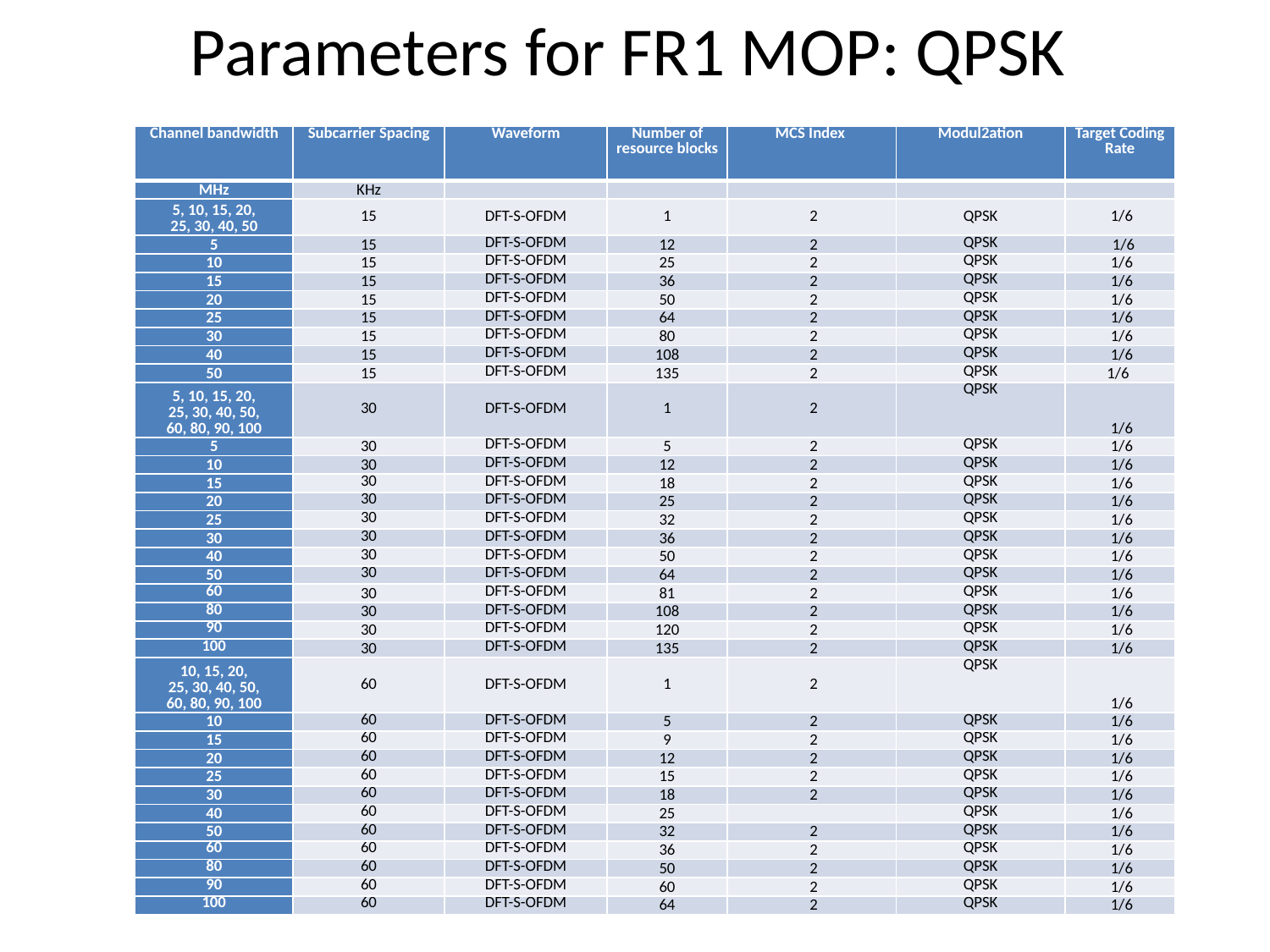

# Parameters for FR1 MOP: QPSK
| Channel bandwidth | Subcarrier Spacing | Waveform | Number of resource blocks | MCS Index | Modul2ation | Target Coding Rate |
| --- | --- | --- | --- | --- | --- | --- |
| MHz | KHz |  |  |  |  |  |
| 5, 10, 15, 20, 25, 30, 40, 50 | 15 | DFT-S-OFDM | 1 | 2 | QPSK | 1/6 |
| 5 | 15 | DFT-S-OFDM | 12 | 2 | QPSK | 1/6 |
| 10 | 15 | DFT-S-OFDM | 25 | 2 | QPSK | 1/6 |
| 15 | 15 | DFT-S-OFDM | 36 | 2 | QPSK | 1/6 |
| 20 | 15 | DFT-S-OFDM | 50 | 2 | QPSK | 1/6 |
| 25 | 15 | DFT-S-OFDM | 64 | 2 | QPSK | 1/6 |
| 30 | 15 | DFT-S-OFDM | 80 | 2 | QPSK | 1/6 |
| 40 | 15 | DFT-S-OFDM | 108 | 2 | QPSK | 1/6 |
| 50 | 15 | DFT-S-OFDM | 135 | 2 | QPSK | 1/6 |
| 5, 10, 15, 20, 25, 30, 40, 50, 60, 80, 90, 100 | 30 | DFT-S-OFDM | 1 | 2 | QPSK | 1/6 |
| 5 | 30 | DFT-S-OFDM | 5 | 2 | QPSK | 1/6 |
| 10 | 30 | DFT-S-OFDM | 12 | 2 | QPSK | 1/6 |
| 15 | 30 | DFT-S-OFDM | 18 | 2 | QPSK | 1/6 |
| 20 | 30 | DFT-S-OFDM | 25 | 2 | QPSK | 1/6 |
| 25 | 30 | DFT-S-OFDM | 32 | 2 | QPSK | 1/6 |
| 30 | 30 | DFT-S-OFDM | 36 | 2 | QPSK | 1/6 |
| 40 | 30 | DFT-S-OFDM | 50 | 2 | QPSK | 1/6 |
| 50 | 30 | DFT-S-OFDM | 64 | 2 | QPSK | 1/6 |
| 60 | 30 | DFT-S-OFDM | 81 | 2 | QPSK | 1/6 |
| 80 | 30 | DFT-S-OFDM | 108 | 2 | QPSK | 1/6 |
| 90 | 30 | DFT-S-OFDM | 120 | 2 | QPSK | 1/6 |
| 100 | 30 | DFT-S-OFDM | 135 | 2 | QPSK | 1/6 |
| 10, 15, 20, 25, 30, 40, 50, 60, 80, 90, 100 | 60 | DFT-S-OFDM | 1 | 2 | QPSK | 1/6 |
| 10 | 60 | DFT-S-OFDM | 5 | 2 | QPSK | 1/6 |
| 15 | 60 | DFT-S-OFDM | 9 | 2 | QPSK | 1/6 |
| 20 | 60 | DFT-S-OFDM | 12 | 2 | QPSK | 1/6 |
| 25 | 60 | DFT-S-OFDM | 15 | 2 | QPSK | 1/6 |
| 30 | 60 | DFT-S-OFDM | 18 | 2 | QPSK | 1/6 |
| 40 | 60 | DFT-S-OFDM | 25 |  | QPSK | 1/6 |
| 50 | 60 | DFT-S-OFDM | 32 | 2 | QPSK | 1/6 |
| 60 | 60 | DFT-S-OFDM | 36 | 2 | QPSK | 1/6 |
| 80 | 60 | DFT-S-OFDM | 50 | 2 | QPSK | 1/6 |
| 90 | 60 | DFT-S-OFDM | 60 | 2 | QPSK | 1/6 |
| 100 | 60 | DFT-S-OFDM | 64 | 2 | QPSK | 1/6 |